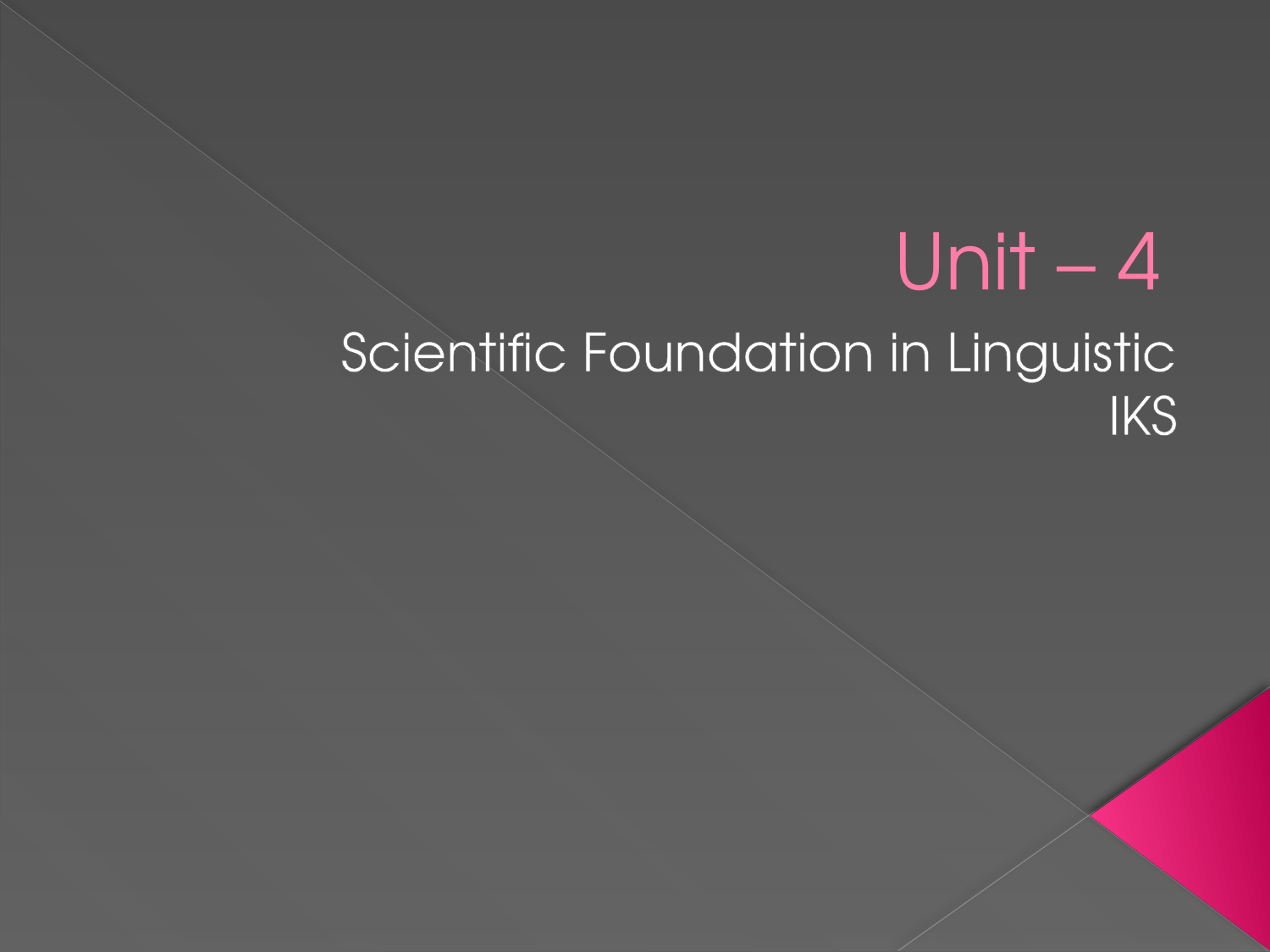

# Unit – 4
Scientific Foundation in Linguistic
IKS